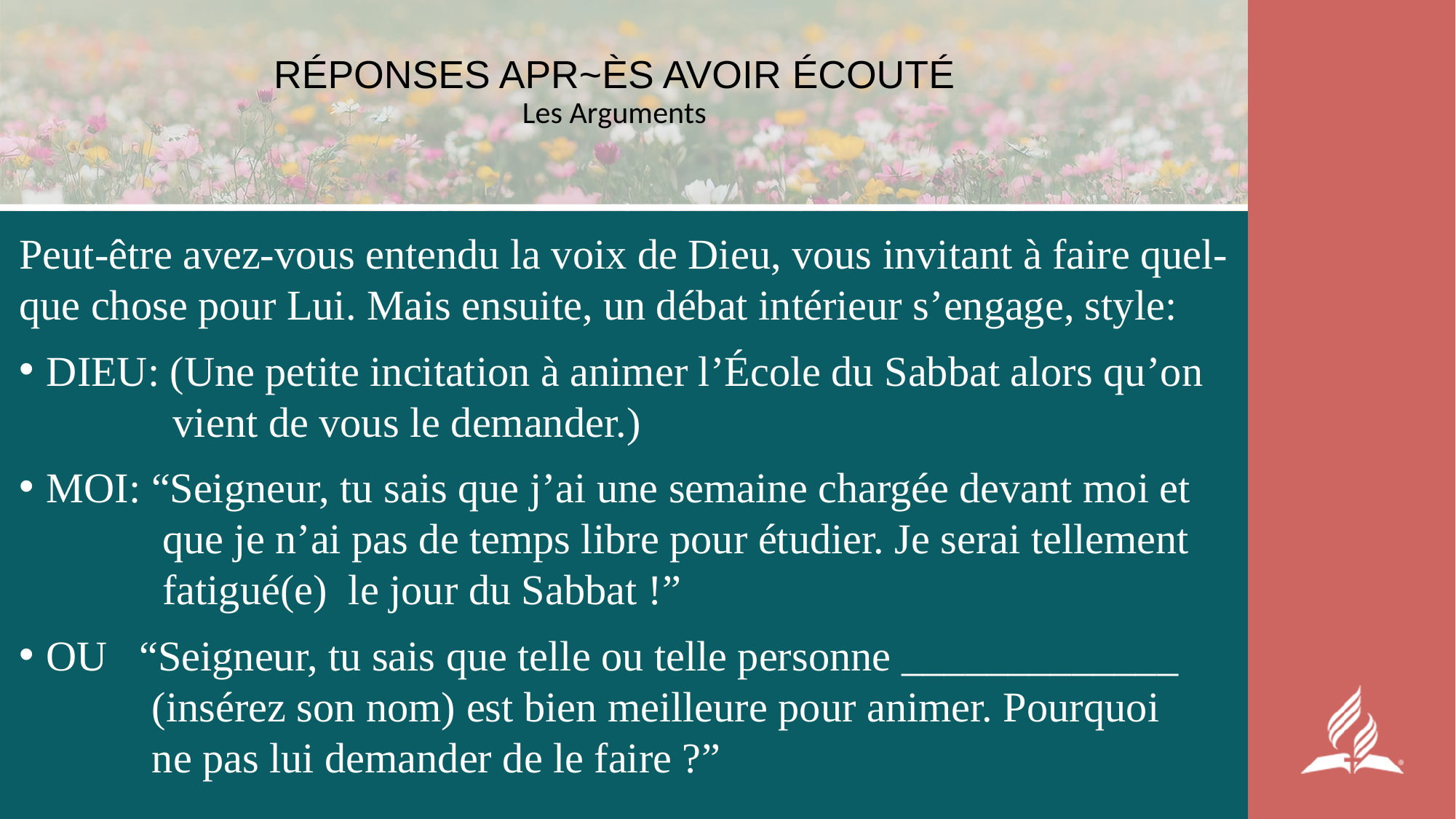

# RÉPONSES APR~ÈS AVOIR ÉCOUTÉ Les Arguments
Peut-être avez-vous entendu la voix de Dieu, vous invitant à faire quel-que chose pour Lui. Mais ensuite, un débat intérieur s’engage, style:
Dieu: (Une petite incitation à animer l’École du Sabbat alors qu’on
            vient de vous le demander.)
Moi: “Seigneur, tu sais que j’ai une semaine chargée devant moi et
           que je n’ai pas de temps libre pour étudier. Je serai tellement
           fatigué(e)  le jour du Sabbat !”
OU   “Seigneur, tu sais que telle ou telle personne _____________
          (insérez son nom) est bien meilleure pour animer. Pourquoi
          ne pas lui demander de le faire ?”